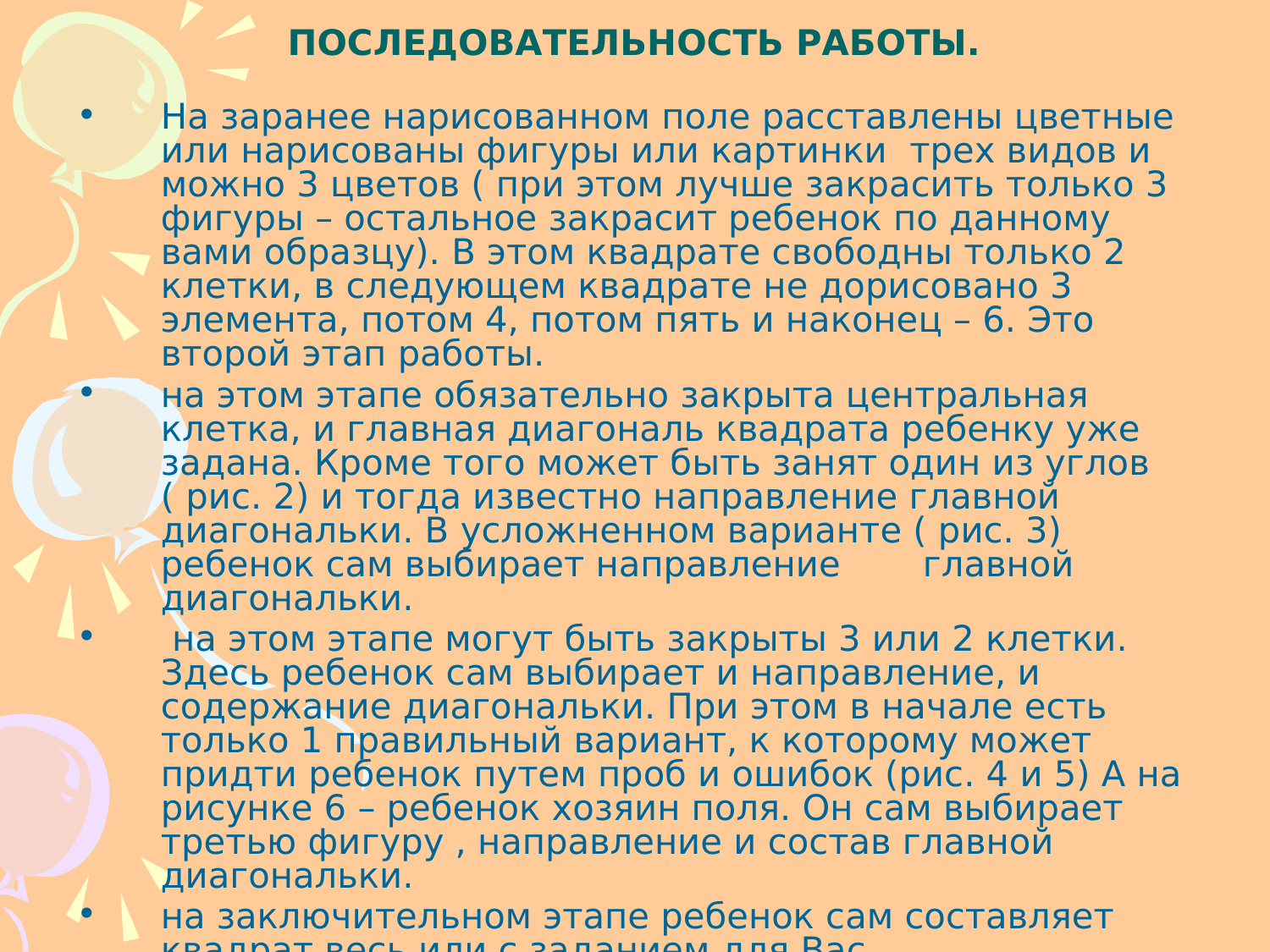

# ПОСЛЕДОВАТЕЛЬНОСТЬ РАБОТЫ.
На заранее нарисованном поле расставлены цветные или нарисованы фигуры или картинки  трех видов и можно 3 цветов ( при этом лучше закрасить только 3 фигуры – остальное закрасит ребенок по данному вами образцу). В этом квадрате свободны только 2 клетки, в следующем квадрате не дорисовано 3 элемента, потом 4, потом пять и наконец – 6. Это второй этап работы.
на этом этапе обязательно закрыта центральная клетка, и главная диагональ квадрата ребенку уже задана. Кроме того может быть занят один из углов ( рис. 2) и тогда известно направление главной диагональки. В усложненном варианте ( рис. 3) ребенок сам выбирает направление 	главной диагональки.
 на этом этапе могут быть закрыты 3 или 2 клетки. Здесь ребенок сам выбирает и направление, и содержание диагональки. При этом в начале есть только 1 правильный вариант, к которому может придти ребенок путем проб и ошибок (рис. 4 и 5) А на рисунке 6 – ребенок хозяин поля. Он сам выбирает третью фигуру , направление и состав главной диагональки.
на заключительном этапе ребенок сам составляет квадрат весь или с заданием для Вас.